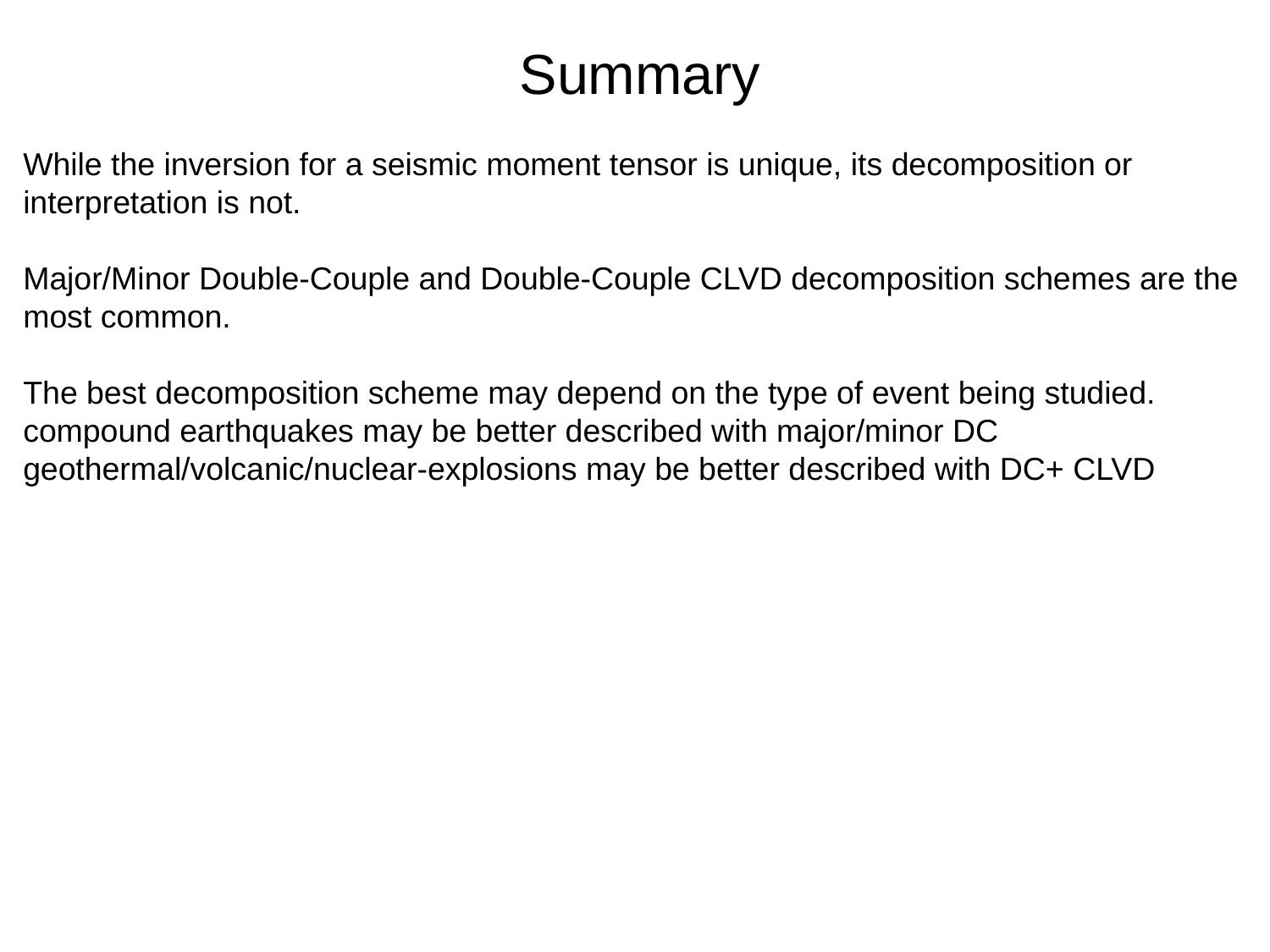

Summary
While the inversion for a seismic moment tensor is unique, its decomposition or interpretation is not.

Major/Minor Double-Couple and Double-Couple CLVD decomposition schemes are the most common.

The best decomposition scheme may depend on the type of event being studied.
compound earthquakes may be better described with major/minor DC
geothermal/volcanic/nuclear-explosions may be better described with DC+ CLVD